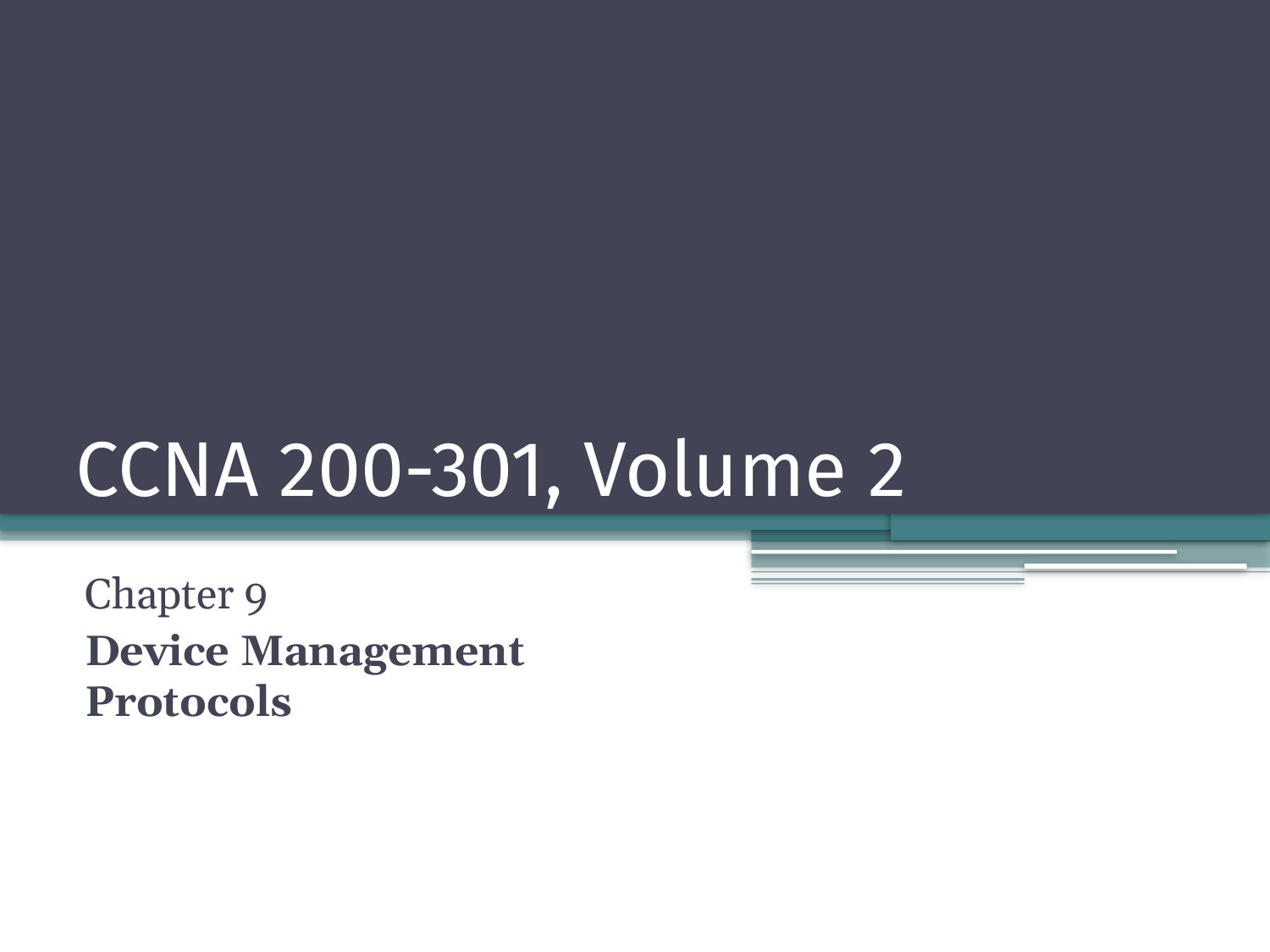

# CCNA 200-301, Volume 2
Chapter 9
Device Management Protocols